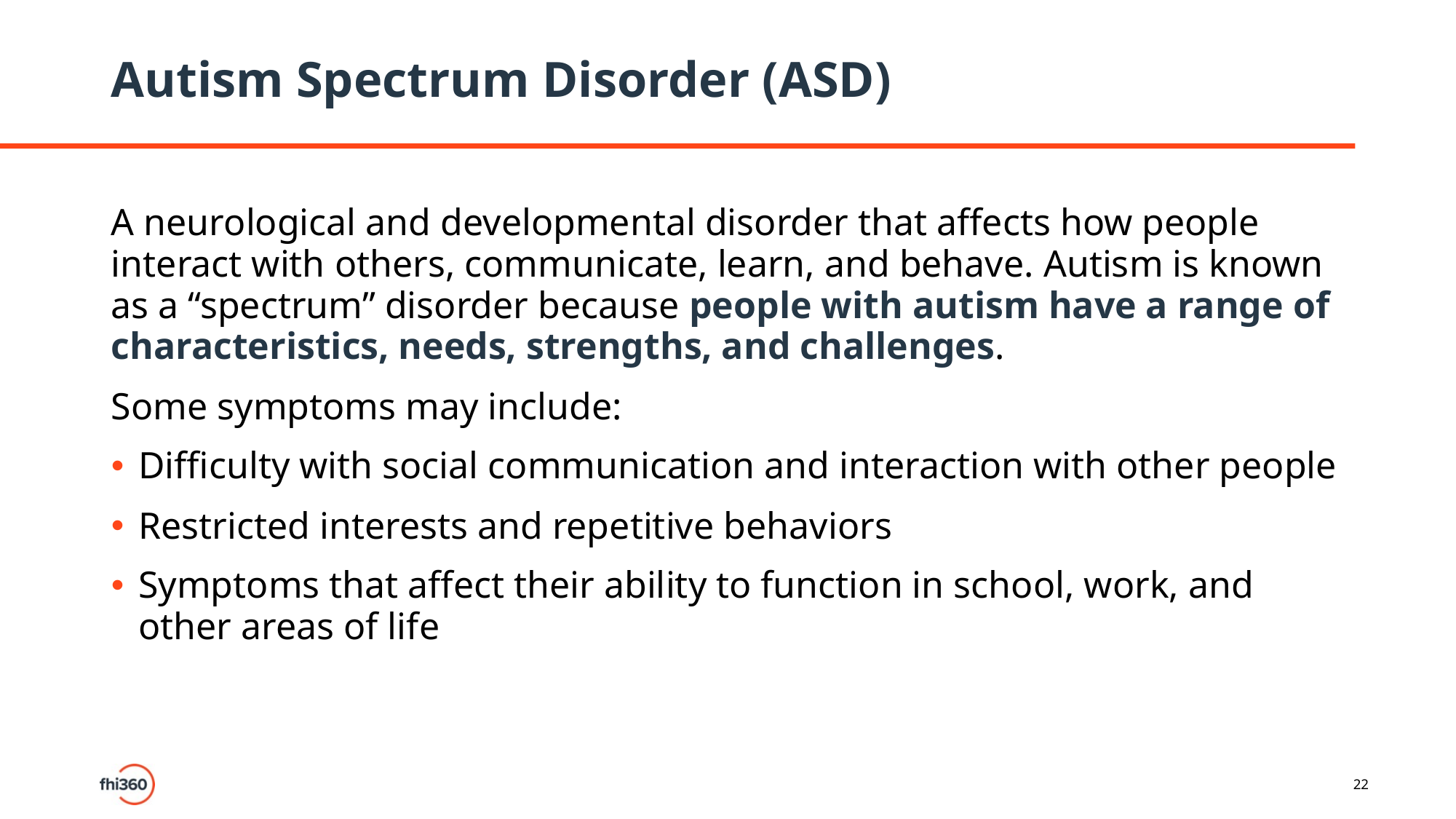

# Autism Spectrum Disorder (ASD)
A neurological and developmental disorder that affects how people interact with others, communicate, learn, and behave. Autism is known as a “spectrum” disorder because people with autism have a range of characteristics, needs, strengths, and challenges.
Some symptoms may include:
Difficulty with social communication and interaction with other people
Restricted interests and repetitive behaviors
Symptoms that affect their ability to function in school, work, and other areas of life